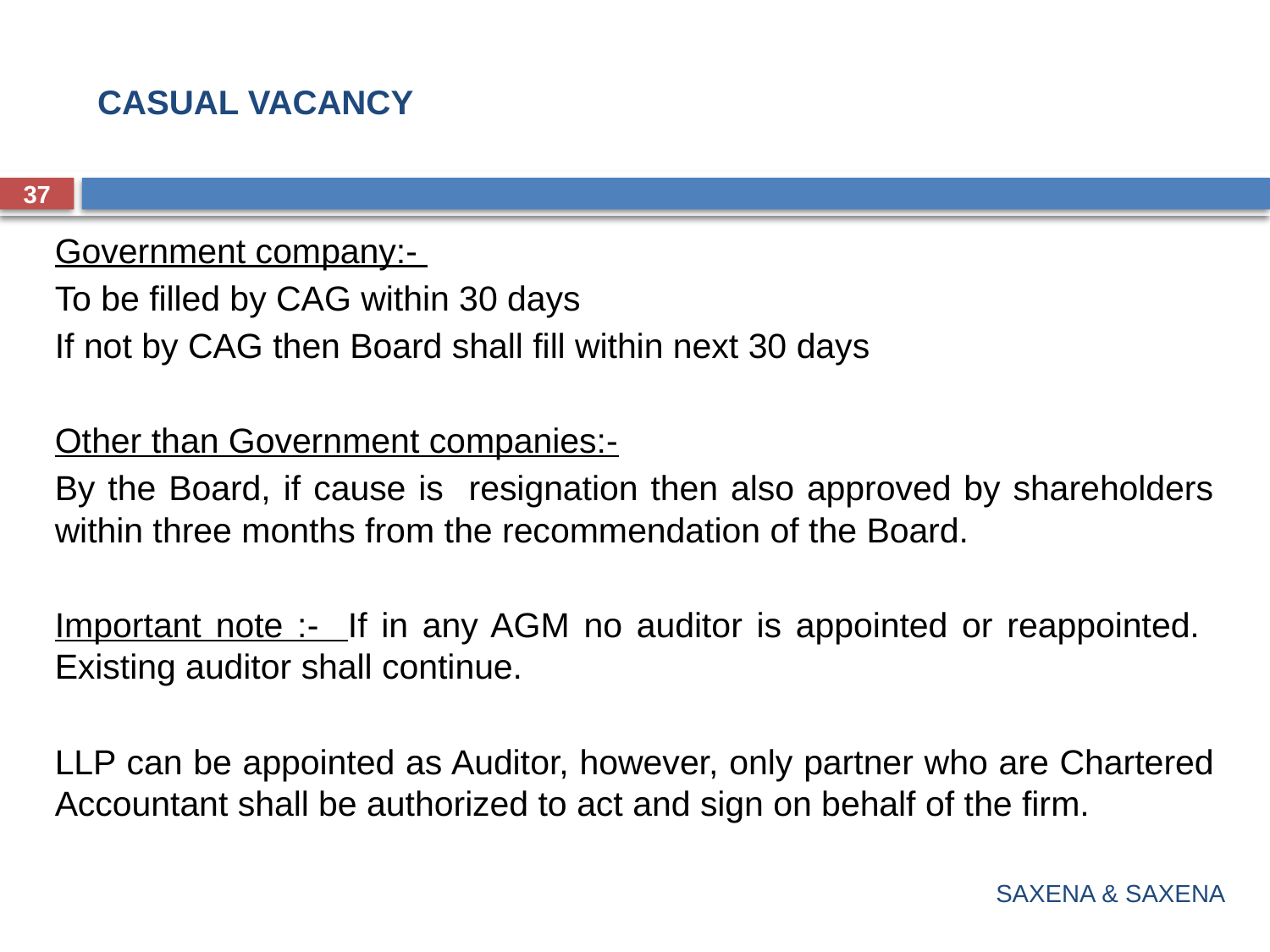

# CASUAL VACANCY
37
Government company:-
To be filled by CAG within 30 days
If not by CAG then Board shall fill within next 30 days

Other than Government companies:-
By the Board, if cause is  resignation then also approved by shareholders within three months from the recommendation of the Board.

Important note :-  If in any AGM no auditor is appointed or reappointed.  Existing auditor shall continue.

LLP can be appointed as Auditor, however, only partner who are Chartered Accountant shall be authorized to act and sign on behalf of the firm.

SAXENA & SAXENA